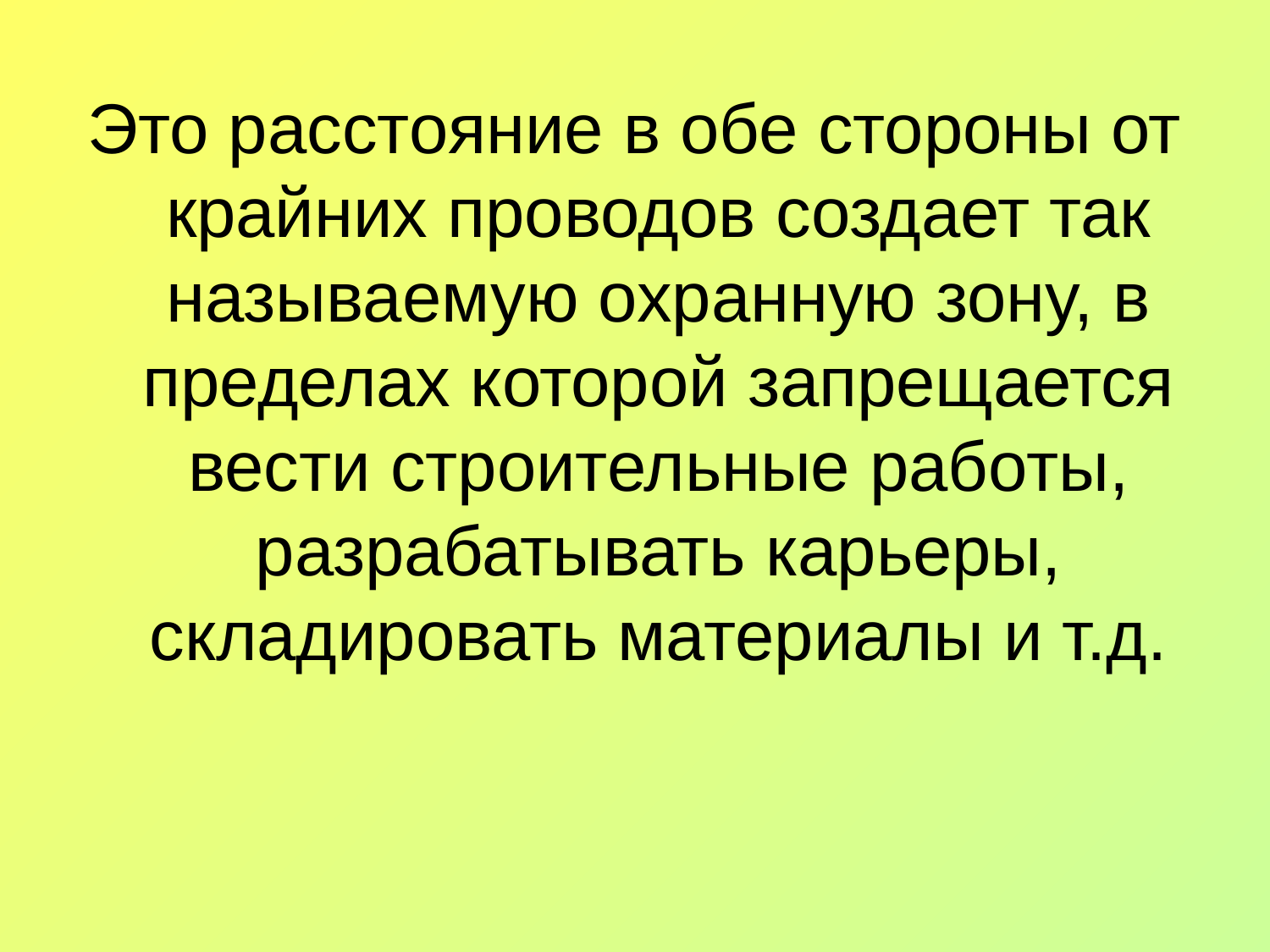

Это расстояние в обе стороны от крайних проводов создает так называемую охранную зону, в пределах которой запрещается вести строительные работы, разрабатывать карьеры, складировать материалы и т.д.